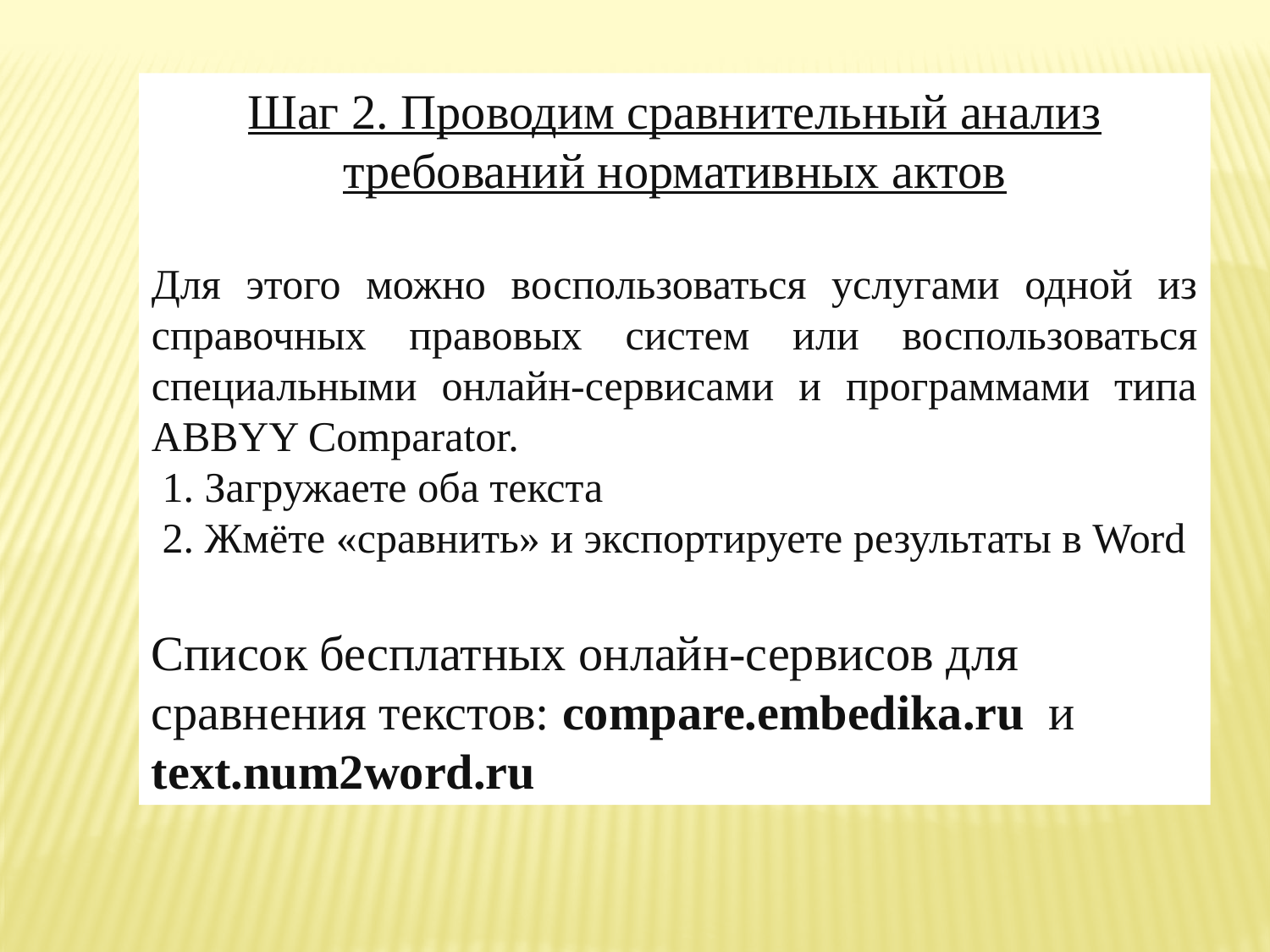

Шаг 2. Проводим сравнительный анализ требований нормативных актов

Для этого можно воспользоваться услугами одной из справочных правовых систем или воспользоваться специальными онлайн-сервисами и программами типа ABBYY Comparator.
 1. Загружаете оба текста
 2. Жмёте «сравнить» и экспортируете результаты в Word

Список бесплатных онлайн-сервисов для сравнения текстов: compare.embedika.ru  и  text.num2word.ru